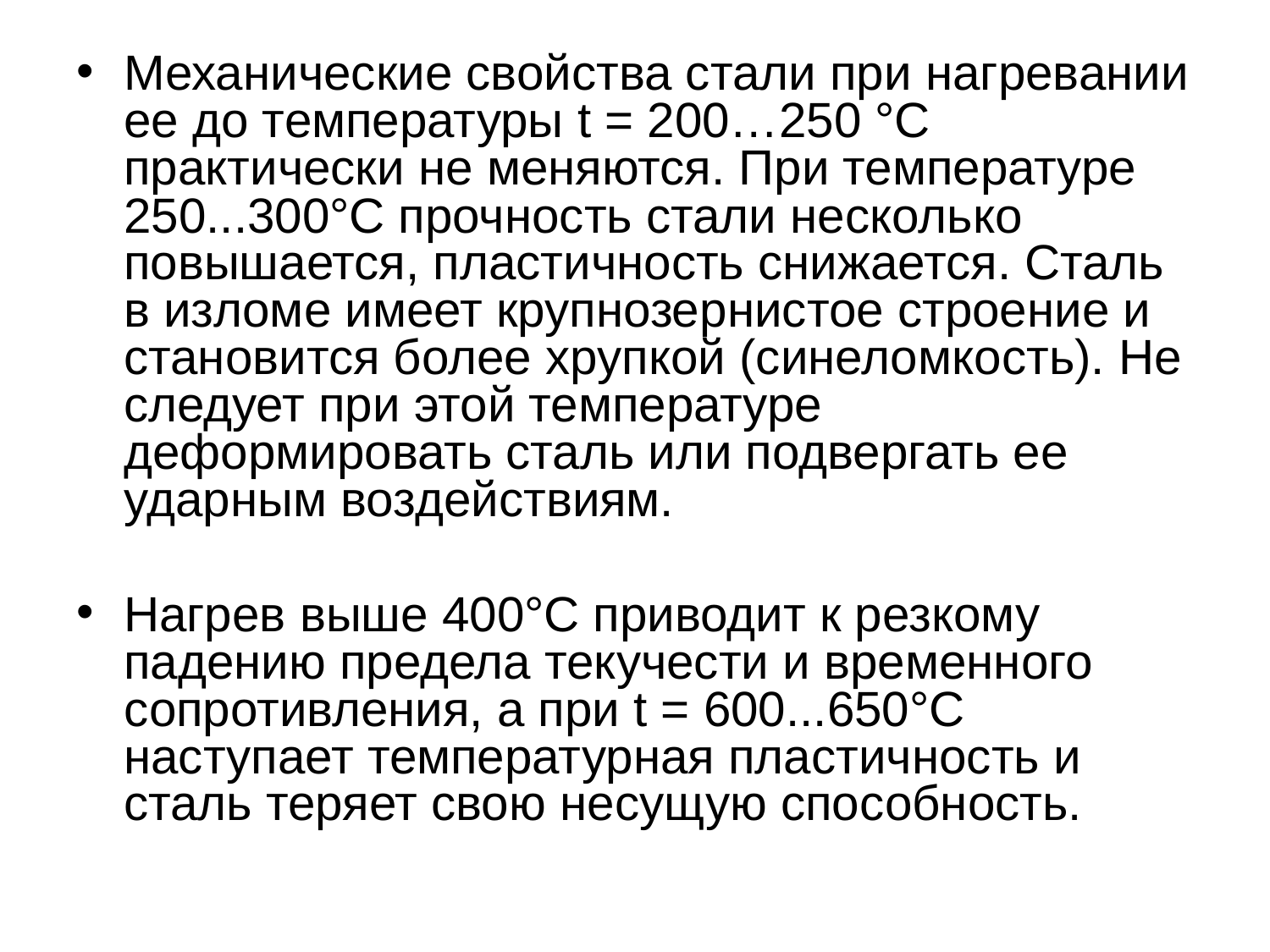

Механические свойства стали при нагревании ее до температуры t = 200…250 °С практически не меняются. При температуре 250...300°С прочность стали несколько повышается, пластичность снижается. Сталь в изломе имеет крупнозернистое строение и становится более хрупкой (синеломкость). Не следует при этой температуре деформировать сталь или подвергать ее ударным воздействиям.

Нагрев выше 400°С приводит к резкому падению предела текучести и временного сопротивления, а при t = 600...650°С наступает температурная пластичность и сталь теряет свою несущую способность.